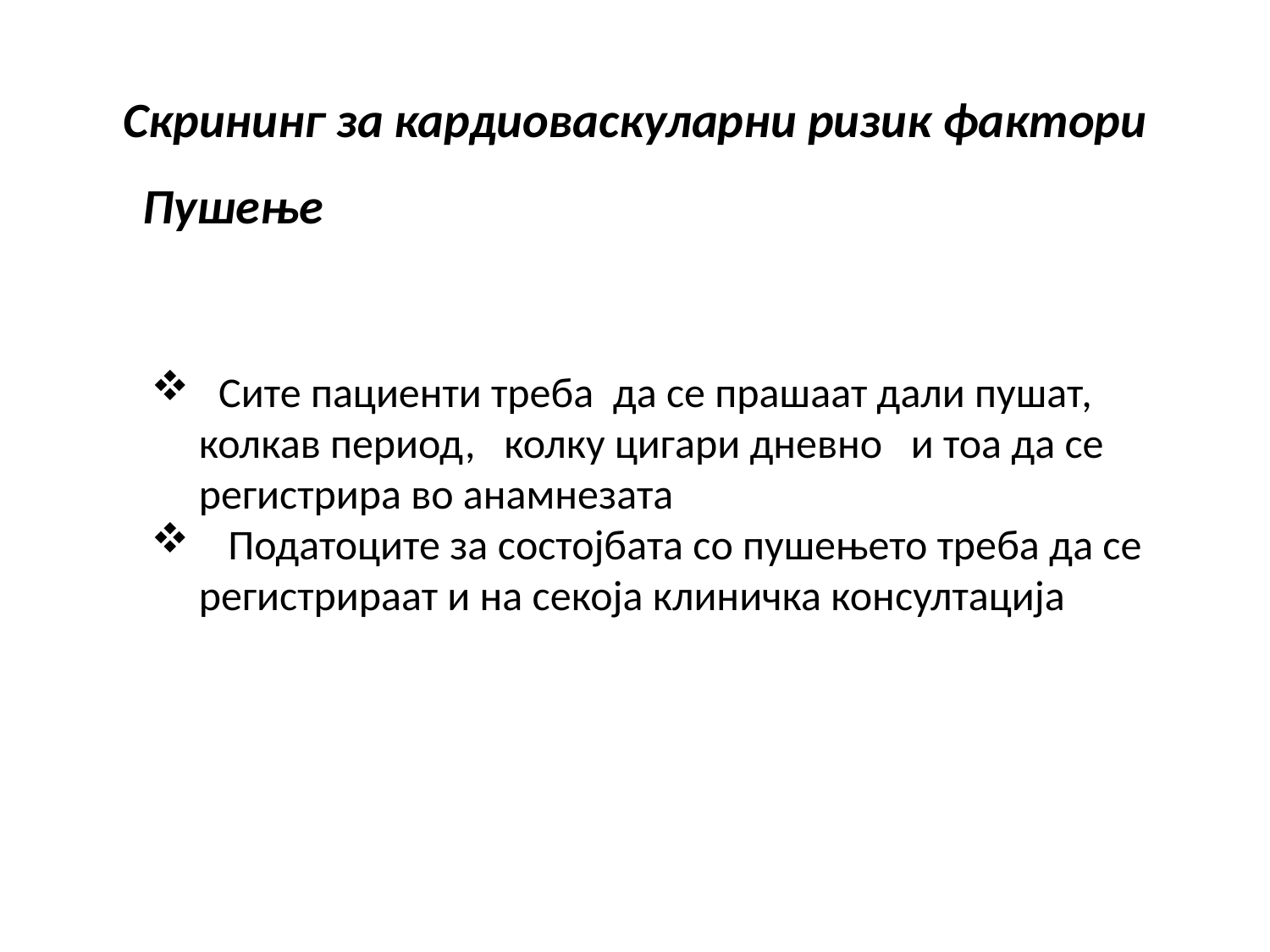

# Скрининг за кардиоваскуларни ризик фактори
Пушење
   Сите пациенти треба  да се прашаат дали пушат,
     колкав период,   колку цигари дневно   и тоа да се
     регистрира во анамнезата
    Податоците за состојбата со пушењето треба да се
     регистрираат и на секоја клиничка консултација